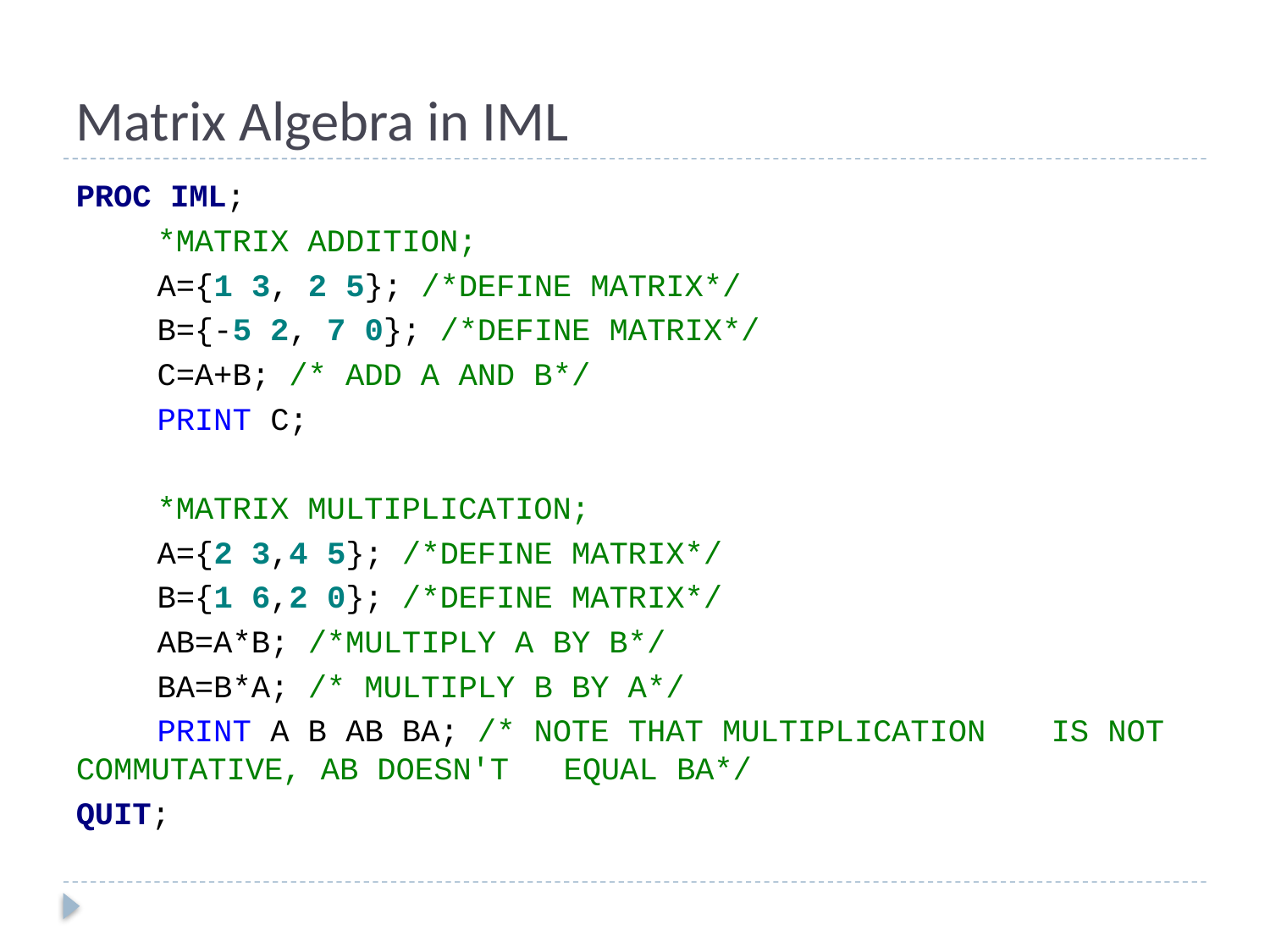

# Matrix Algebra in IML
PROC IML;
	*MATRIX ADDITION;
	A={1 3, 2 5}; /*DEFINE MATRIX*/
	B={-5 2, 7 0}; /*DEFINE MATRIX*/
	C=A+B; /* ADD A AND B*/
	PRINT C;

	*MATRIX MULTIPLICATION;
	A={2 3,4 5}; /*DEFINE MATRIX*/
	B={1 6,2 0}; /*DEFINE MATRIX*/
	AB=A*B; /*MULTIPLY A BY B*/
	BA=B*A; /* MULTIPLY B BY A*/
	PRINT A B AB BA; /* NOTE THAT MULTIPLICATION 					IS NOT COMMUTATIVE, AB DOESN'T 				EQUAL BA*/
QUIT;